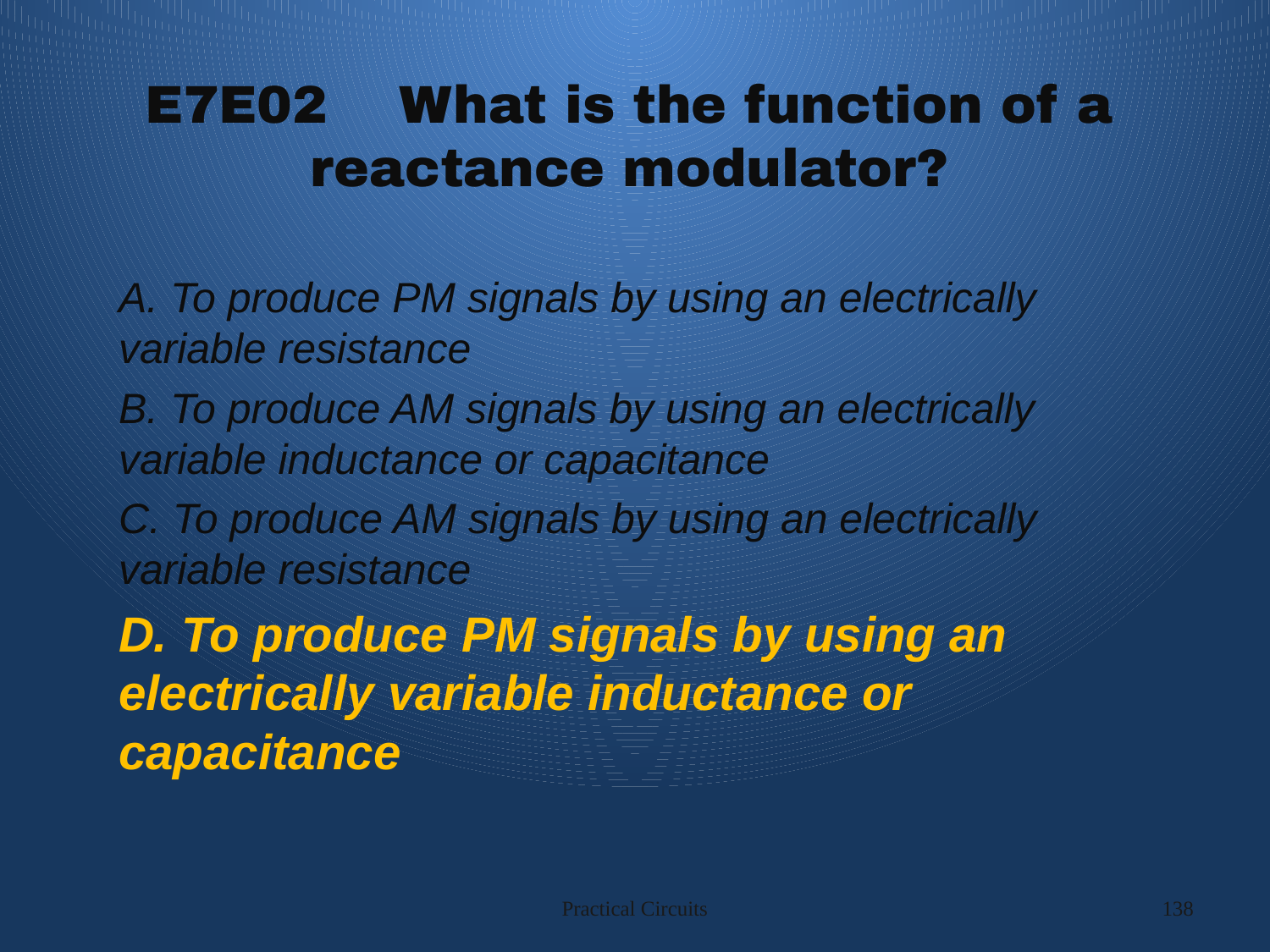

# E7E02    What is the function of a reactance modulator?
A. To produce PM signals by using an electrically variable resistance
B. To produce AM signals by using an electrically variable inductance or capacitance
C. To produce AM signals by using an electrically variable resistance
D. To produce PM signals by using an electrically variable inductance or capacitance
Practical Circuits
138